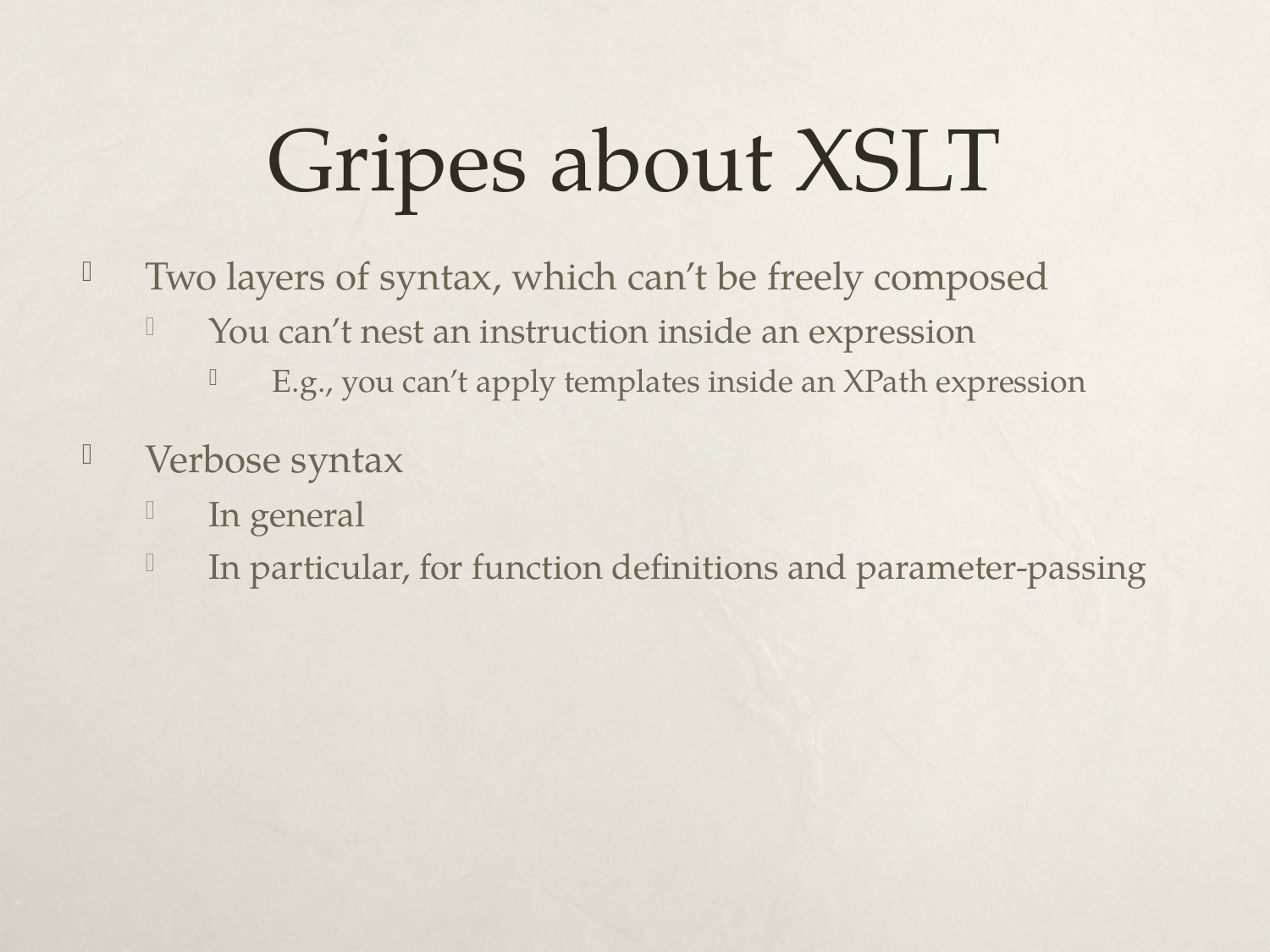

# Gripes about XSLT
Two layers of syntax, which can’t be freely composed
You can’t nest an instruction inside an expression
E.g., you can’t apply templates inside an XPath expression
Verbose syntax
In general
In particular, for function definitions and parameter-passing